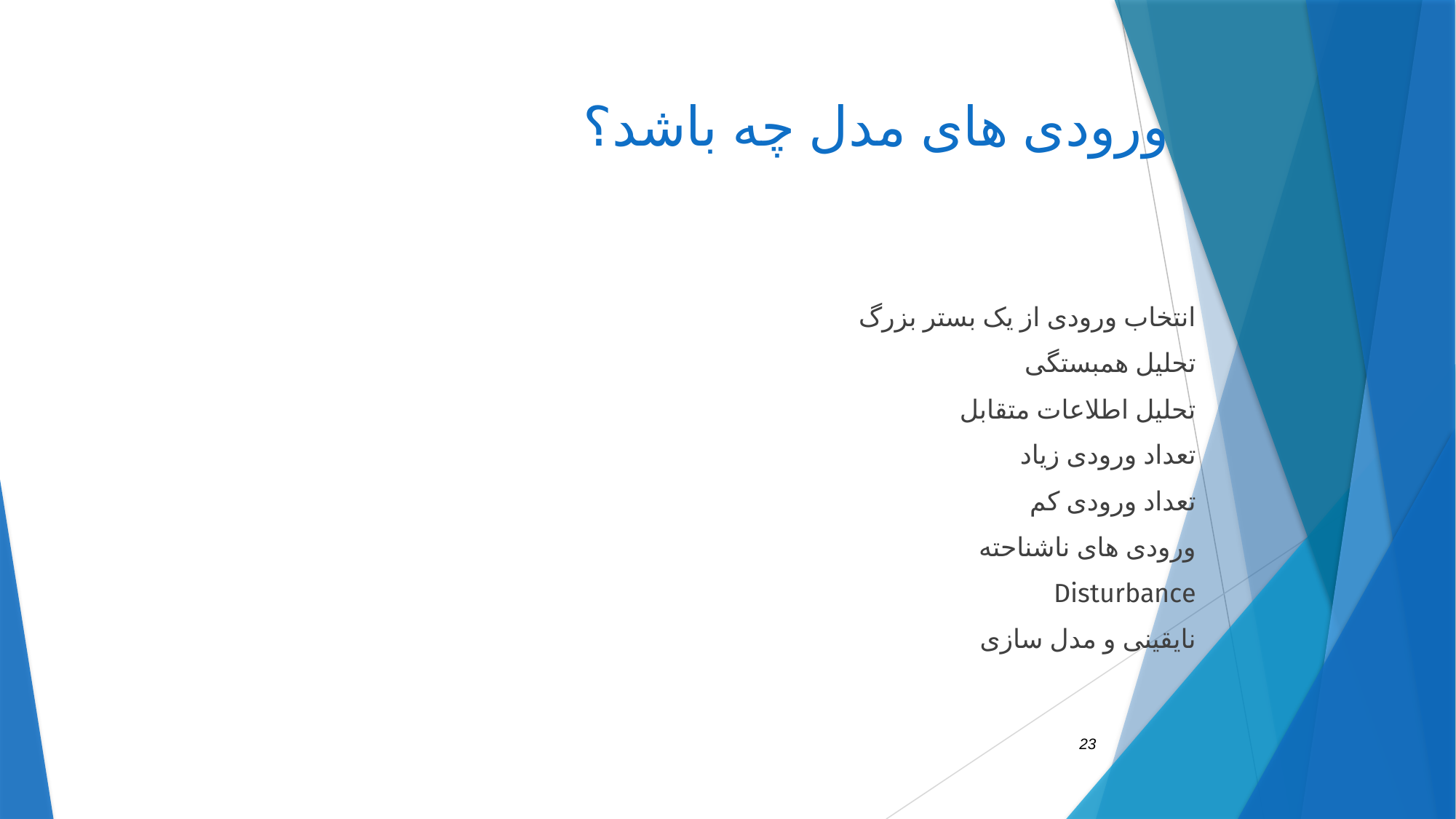

# ورودی های مدل چه باشد؟
انتخاب ورودی از یک بستر بزرگ
تحلیل همبستگی
تحلیل اطلاعات متقابل
تعداد ورودی زیاد
تعداد ورودی کم
ورودی های ناشناحته
Disturbance
نایقینی و مدل سازی
23